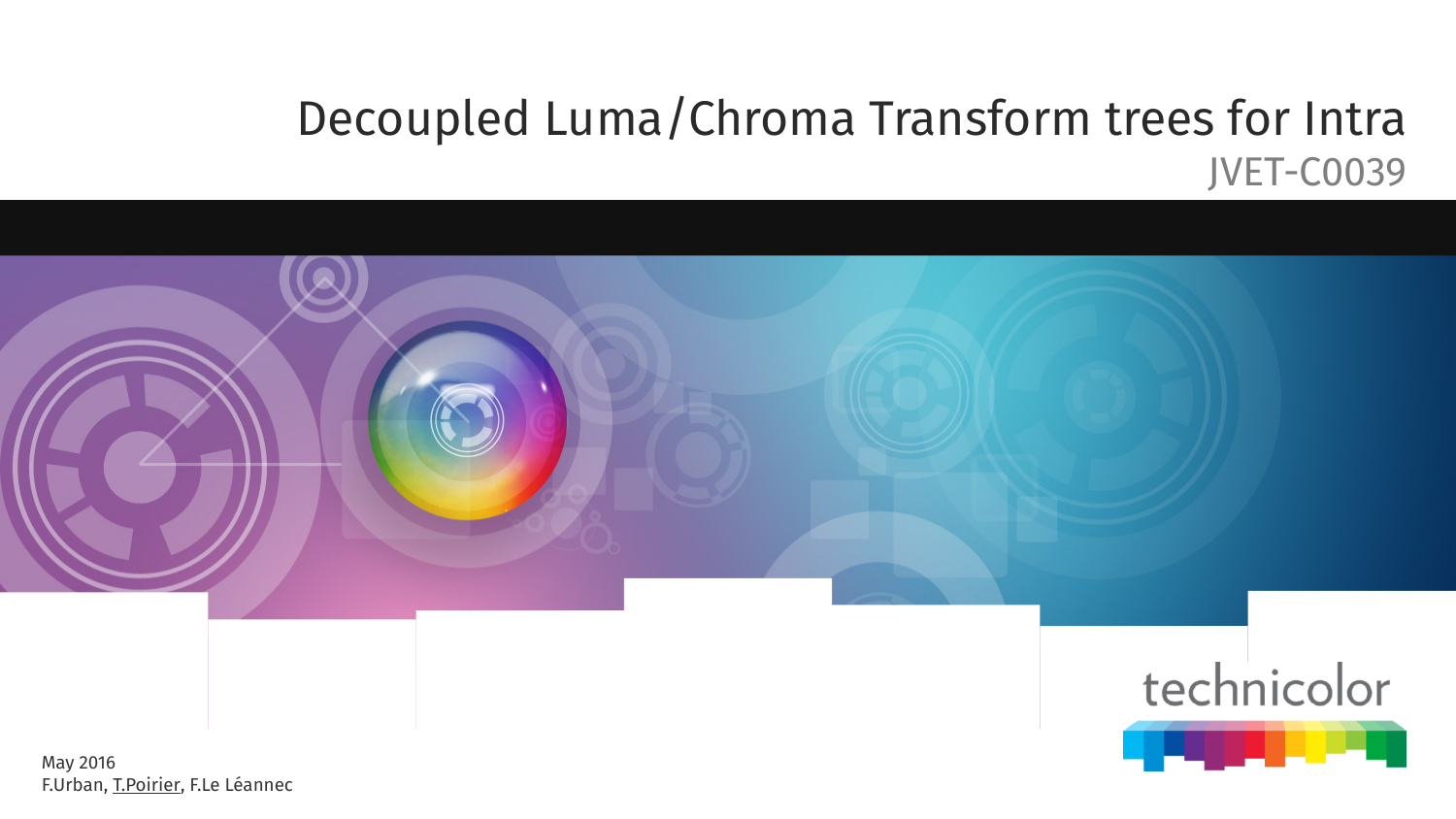

# Decoupled Luma/Chroma Transform trees for Intra
JVET-C0039
May 2016
F.Urban, T.Poirier, F.Le Léannec